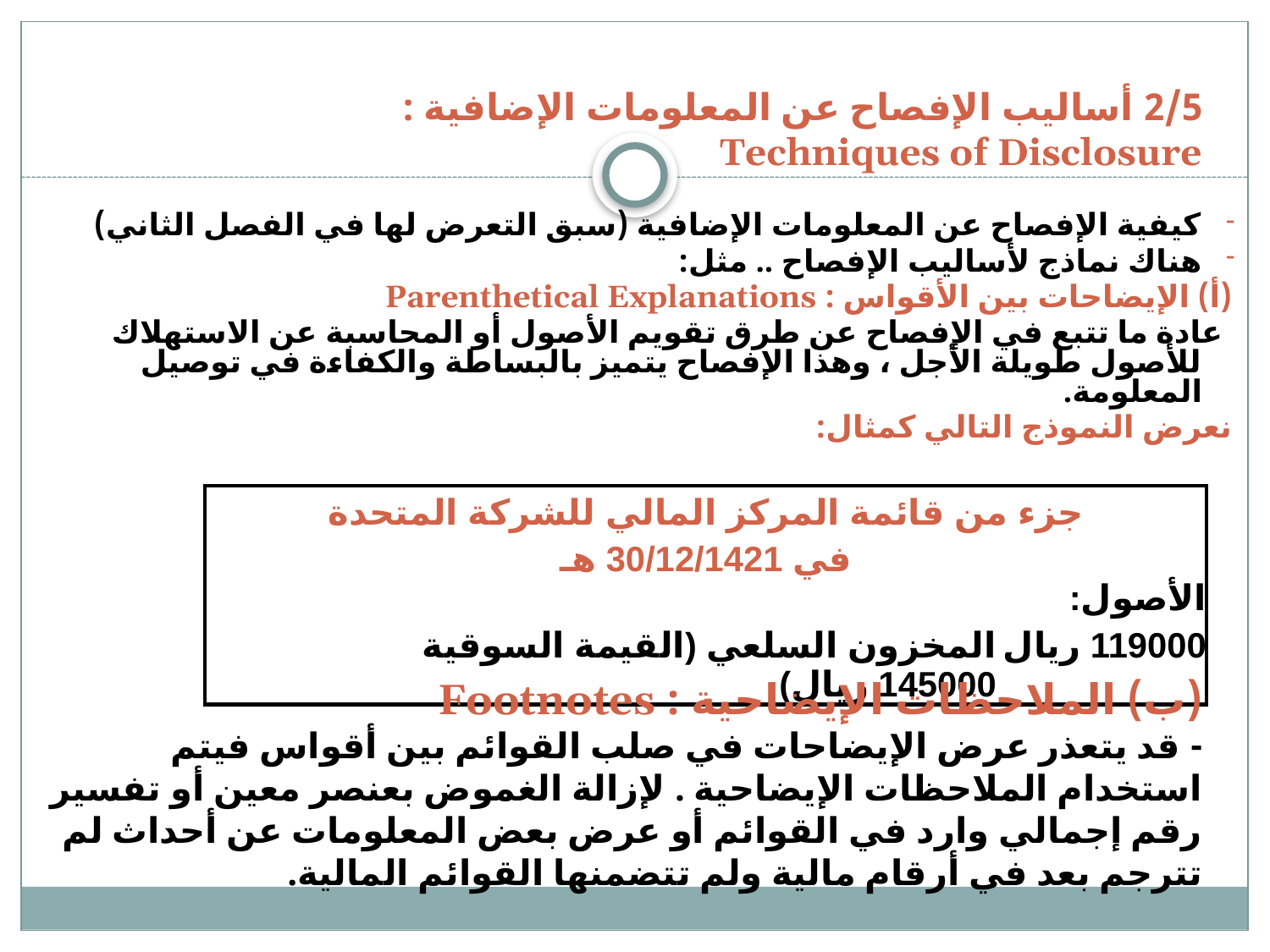

# 2/5 أساليب الإفصاح عن المعلومات الإضافية : Techniques of Disclosure
كيفية الإفصاح عن المعلومات الإضافية (سبق التعرض لها في الفصل الثاني)
هناك نماذج لأساليب الإفصاح .. مثل:
(أ) الإيضاحات بين الأقواس : Parenthetical Explanations
 عادة ما تتبع في الإفصاح عن طرق تقويم الأصول أو المحاسبة عن الاستهلاك للأصول طويلة الأجل ، وهذا الإفصاح يتميز بالبساطة والكفاءة في توصيل المعلومة.
نعرض النموذج التالي كمثال:
| جزء من قائمة المركز المالي للشركة المتحدة في 30/12/1421 هـ |  |  |
| --- | --- | --- |
| الأصول: |  |  |
|  | المخزون السلعي (القيمة السوقية 145000 ريال) | 119000 ريال |
(ب) الملاحظات الإيضاحية : Footnotes
- قد يتعذر عرض الإيضاحات في صلب القوائم بين أقواس فيتم استخدام الملاحظات الإيضاحية . لإزالة الغموض بعنصر معين أو تفسير رقم إجمالي وارد في القوائم أو عرض بعض المعلومات عن أحداث لم تترجم بعد في أرقام مالية ولم تتضمنها القوائم المالية.